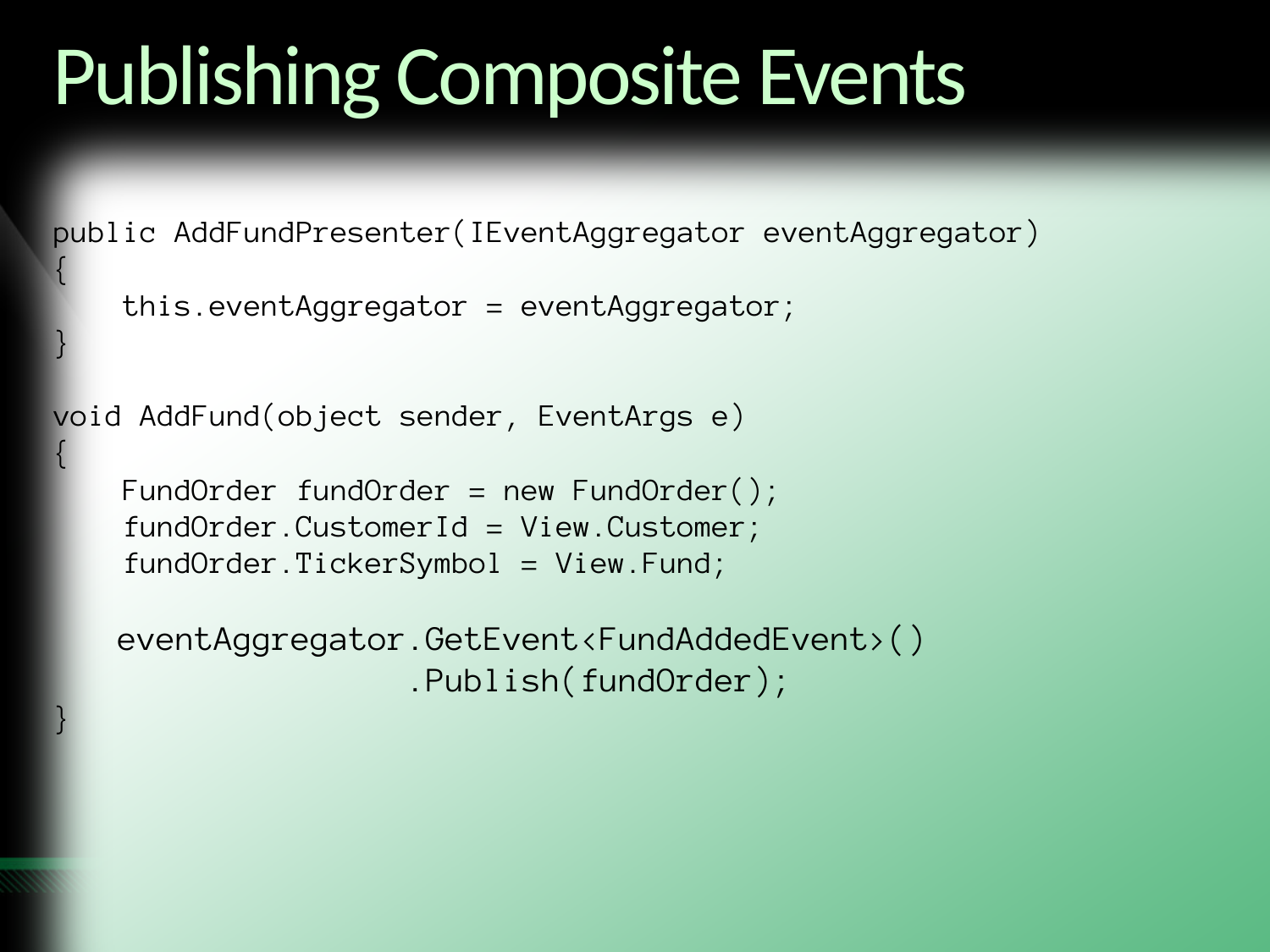

# Publishing Composite Events
public AddFundPresenter(IEventAggregator eventAggregator)
{
    this.eventAggregator = eventAggregator;
}

void AddFund(object sender, EventArgs e)
{
    FundOrder fundOrder = new FundOrder();
    fundOrder.CustomerId = View.Customer;
    fundOrder.TickerSymbol = View.Fund;

eventAggregator.GetEvent<FundAddedEvent>()
               .Publish(fundOrder);
}